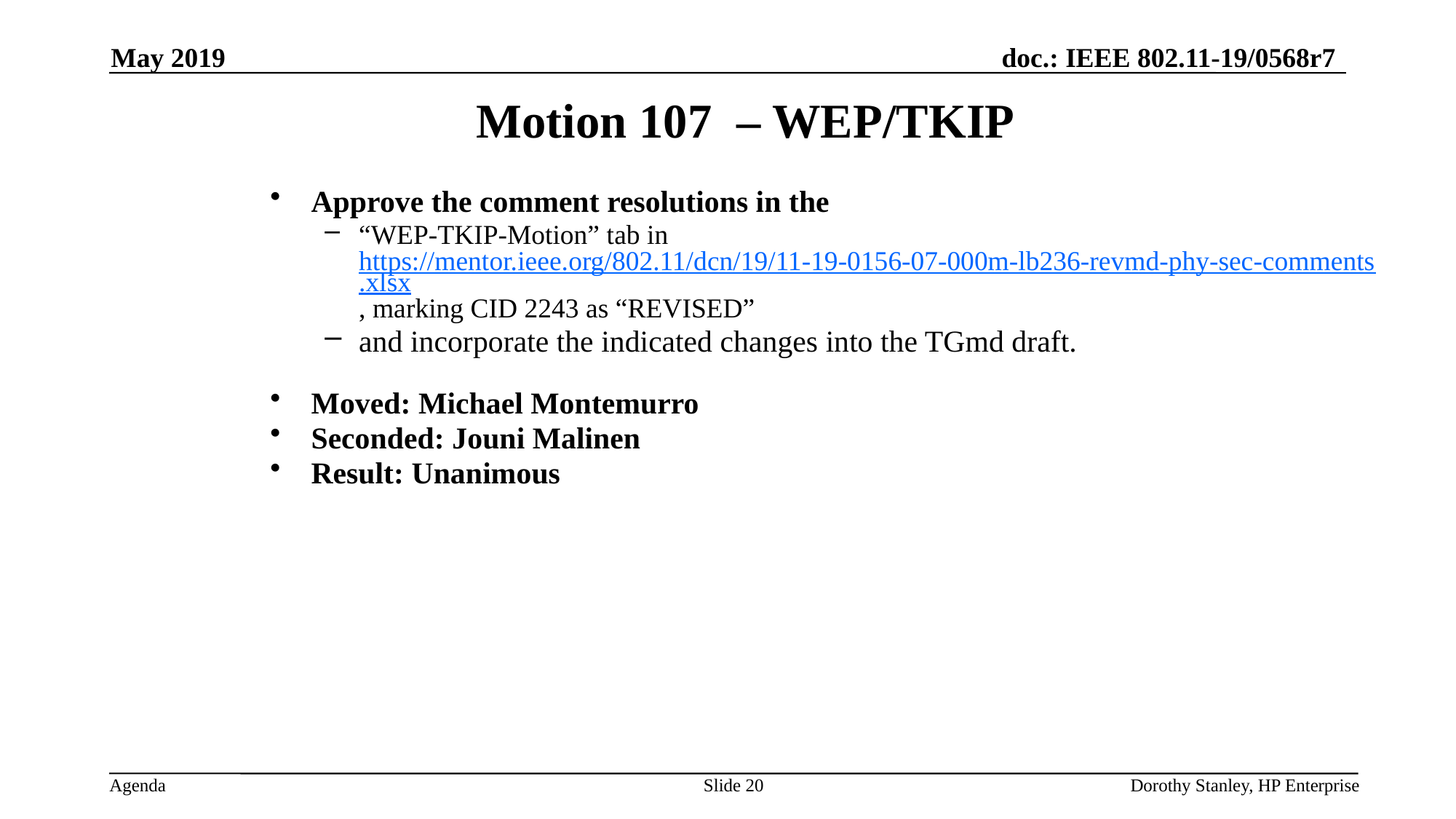

May 2019
Motion 107  – WEP/TKIP
Approve the comment resolutions in the
“WEP-TKIP-Motion” tab in https://mentor.ieee.org/802.11/dcn/19/11-19-0156-07-000m-lb236-revmd-phy-sec-comments.xlsx, marking CID 2243 as “REVISED”
and incorporate the indicated changes into the TGmd draft.
Moved: Michael Montemurro
Seconded: Jouni Malinen
Result: Unanimous

Slide 20
Dorothy Stanley, HP Enterprise